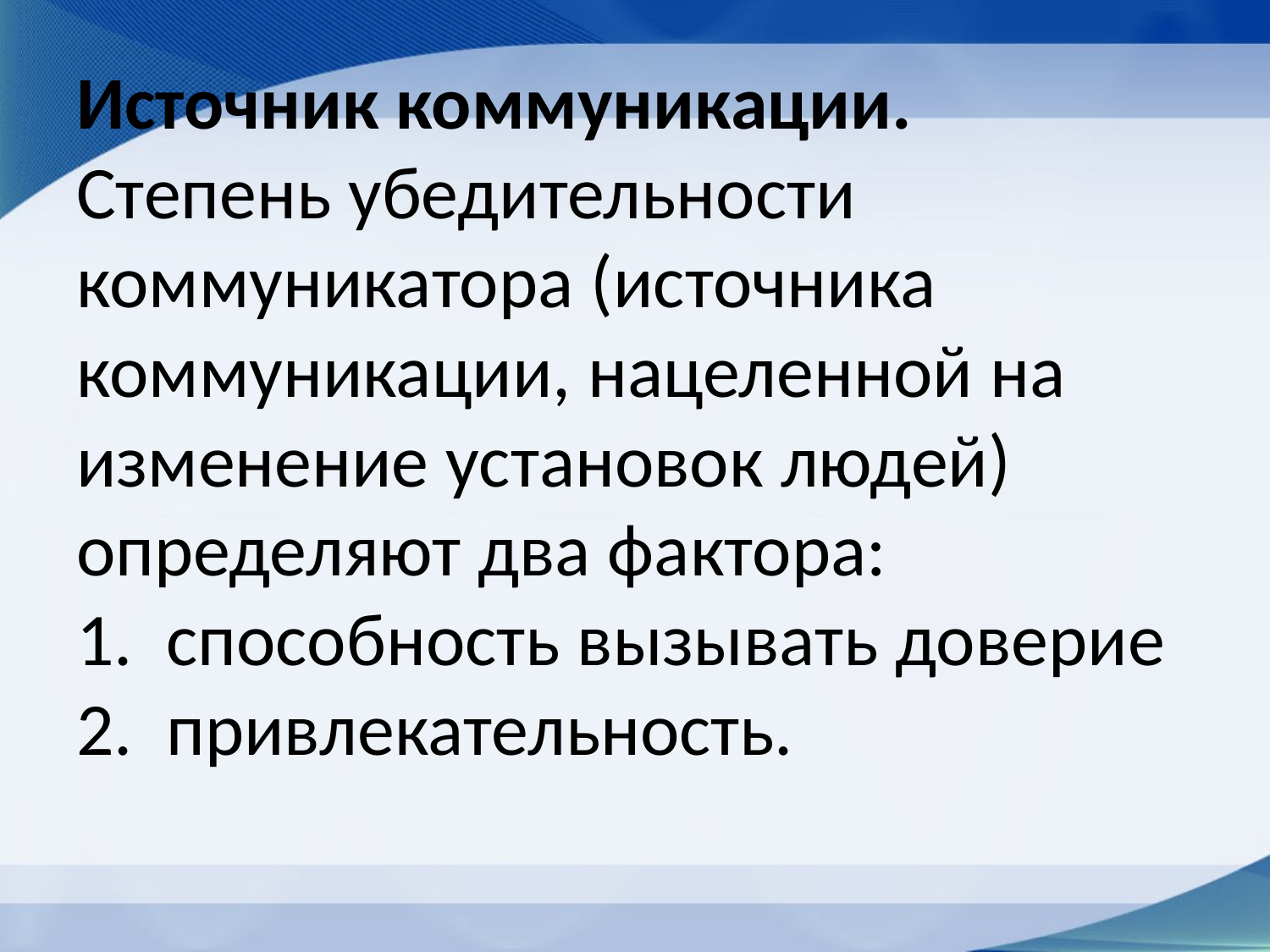

# Источник коммуникации. Степень убедительности коммуникатора (источника коммуникации, нацеленной на изменение установок людей) определяют два фактора: 1.  способность вызывать доверие 2.  привлекательность.